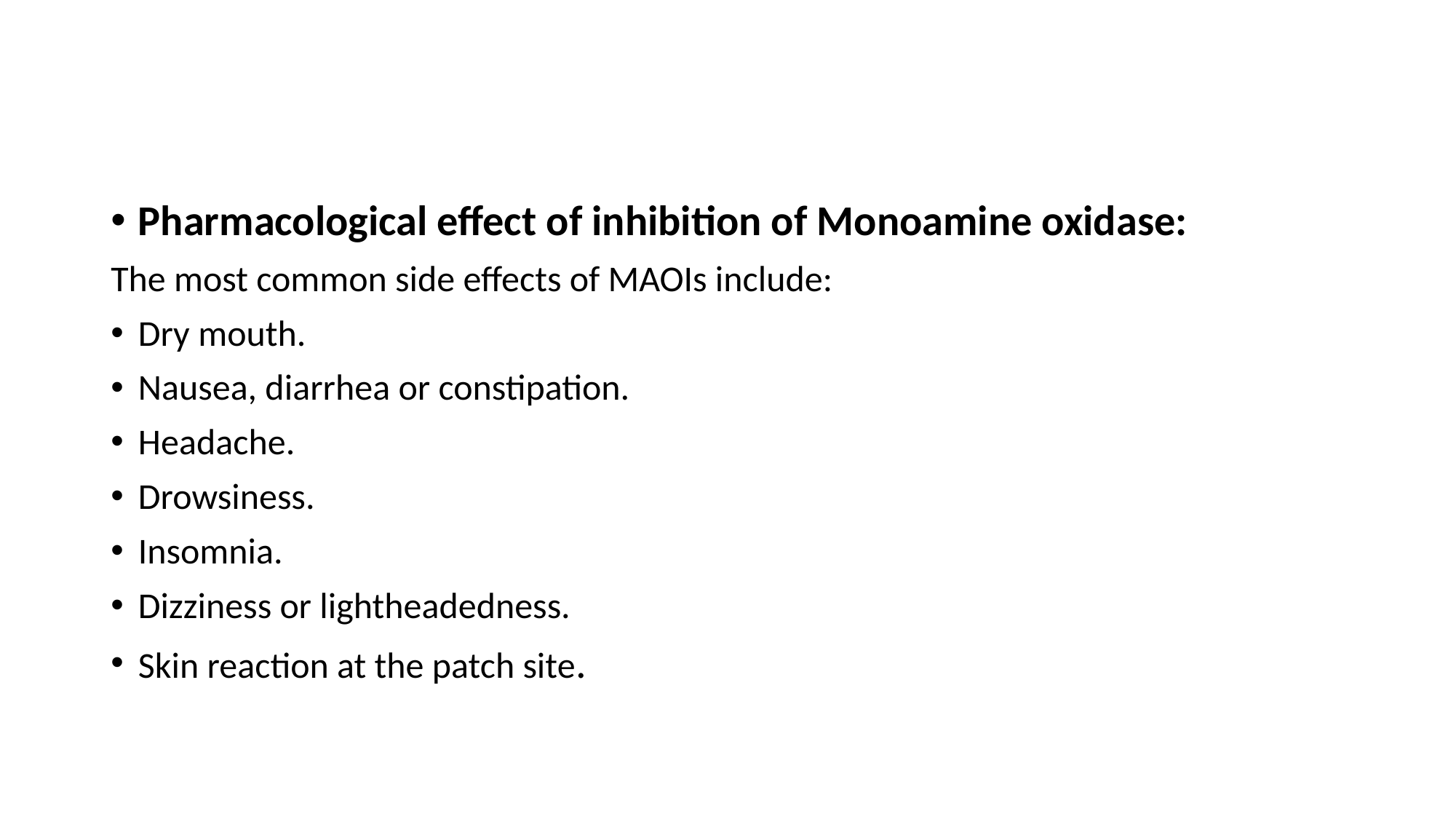

#
Pharmacological effect of inhibition of Monoamine oxidase:
The most common side effects of MAOIs include:
Dry mouth.
Nausea, diarrhea or constipation.
Headache.
Drowsiness.
Insomnia.
Dizziness or lightheadedness.
Skin reaction at the patch site.